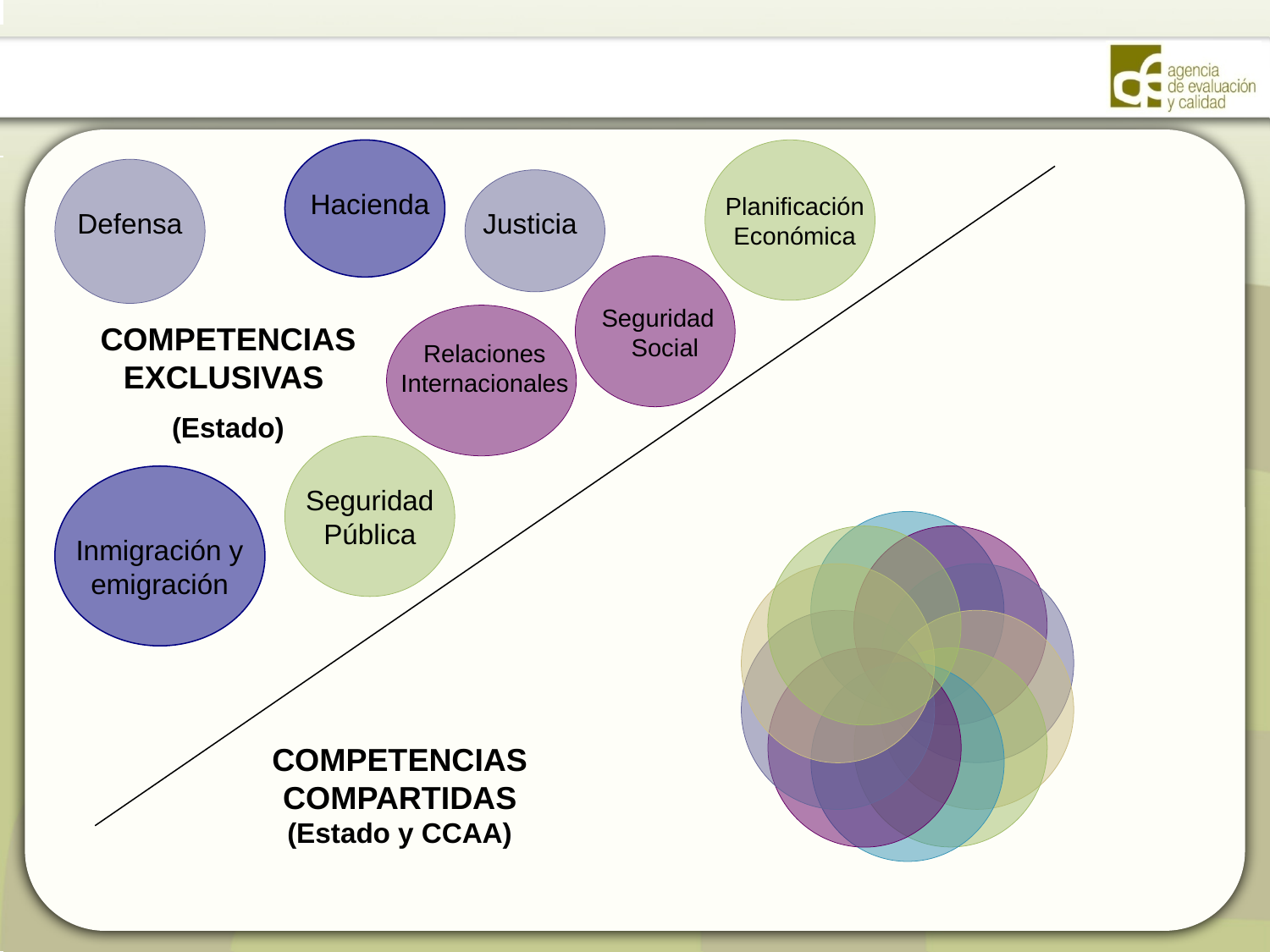

Hacienda
Planificación Económica
Defensa
Justicia

Seguridad
Social

COMPETENCIAS EXCLUSIVAS
(Estado)
Relaciones Internacionales

Seguridad Pública
Inmigración y emigración
COMPETENCIAS COMPARTIDAS (Estado y CCAA)